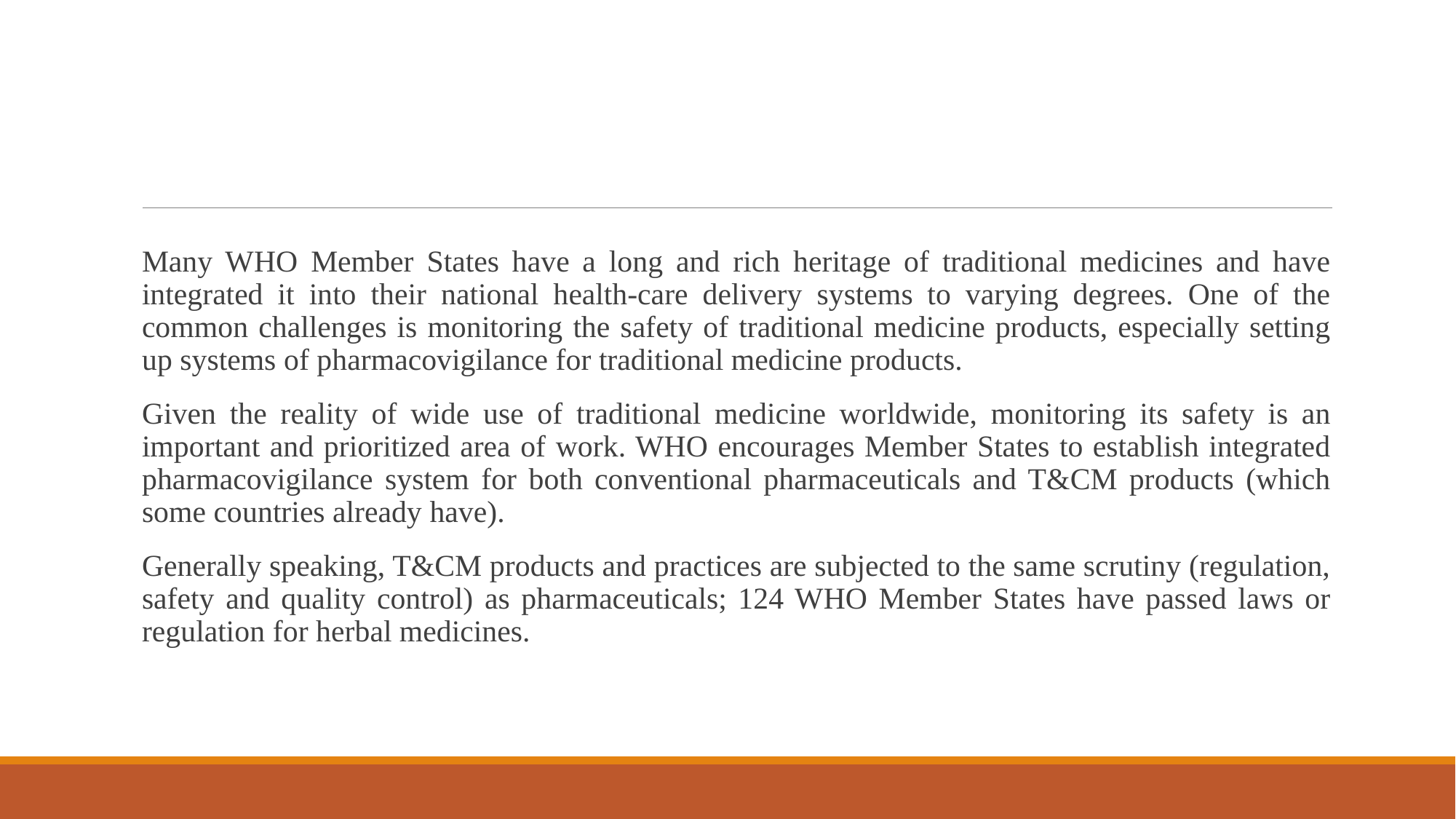

Many WHO Member States have a long and rich heritage of traditional medicines and have integrated it into their national health-care delivery systems to varying degrees. One of the common challenges is monitoring the safety of traditional medicine products, especially setting up systems of pharmacovigilance for traditional medicine products.
Given the reality of wide use of traditional medicine worldwide, monitoring its safety is an important and prioritized area of work. WHO encourages Member States to establish integrated pharmacovigilance system for both conventional pharmaceuticals and T&CM products (which some countries already have).
Generally speaking, T&CM products and practices are subjected to the same scrutiny (regulation, safety and quality control) as pharmaceuticals; 124 WHO Member States have passed laws or regulation for herbal medicines.